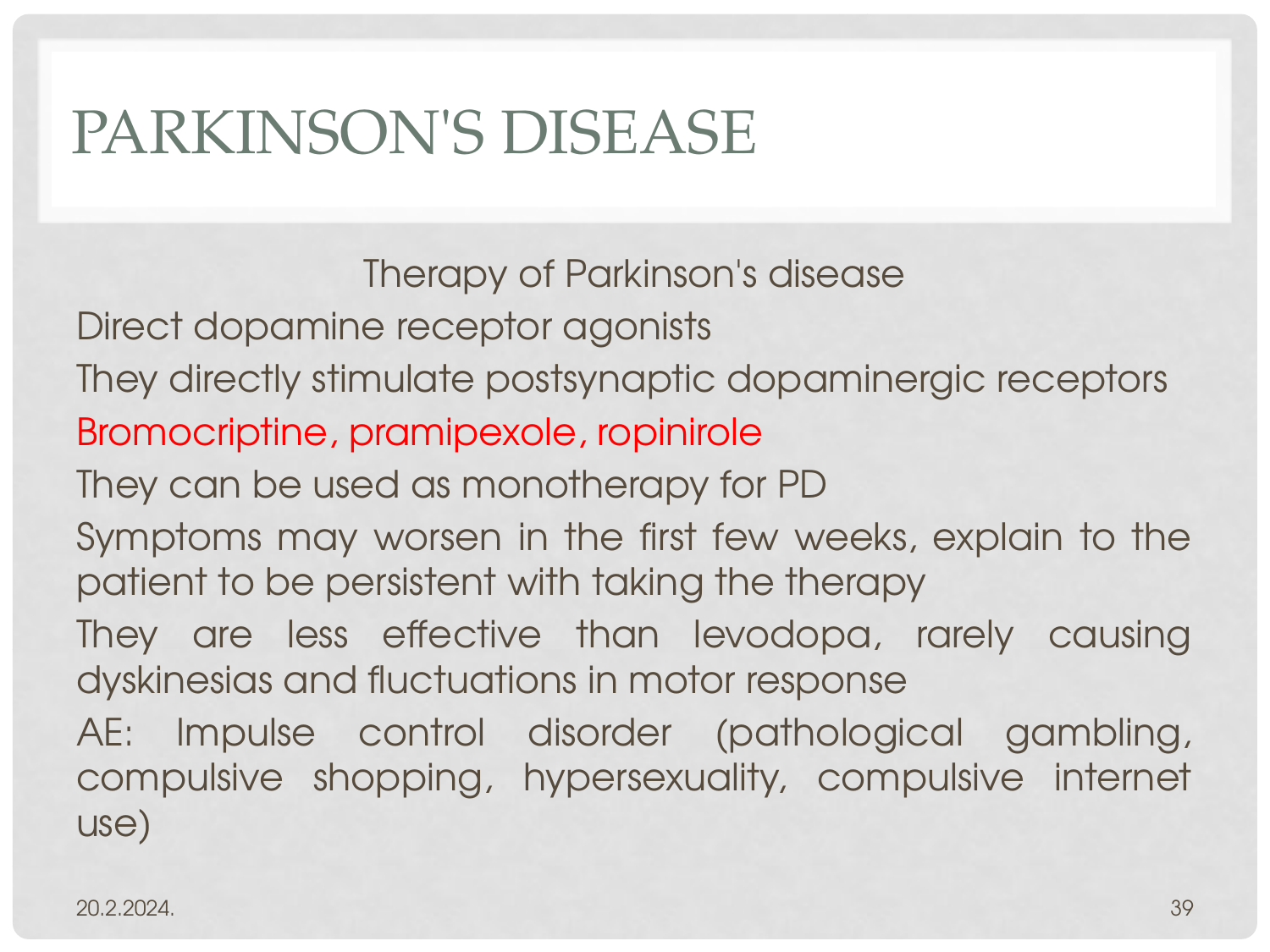

# PARKINSON'S DISEASE
Therapy of Parkinson's disease
Direct dopamine receptor agonists
They directly stimulate postsynaptic dopaminergic receptors
Bromocriptine, pramipexole, ropinirole
They can be used as monotherapy for PD
Symptoms may worsen in the first few weeks, explain to the patient to be persistent with taking the therapy
They are less effective than levodopa, rarely causing dyskinesias and fluctuations in motor response
AE: Impulse control disorder (pathological gambling, compulsive shopping, hypersexuality, compulsive internet use)

20.2.2024.
39